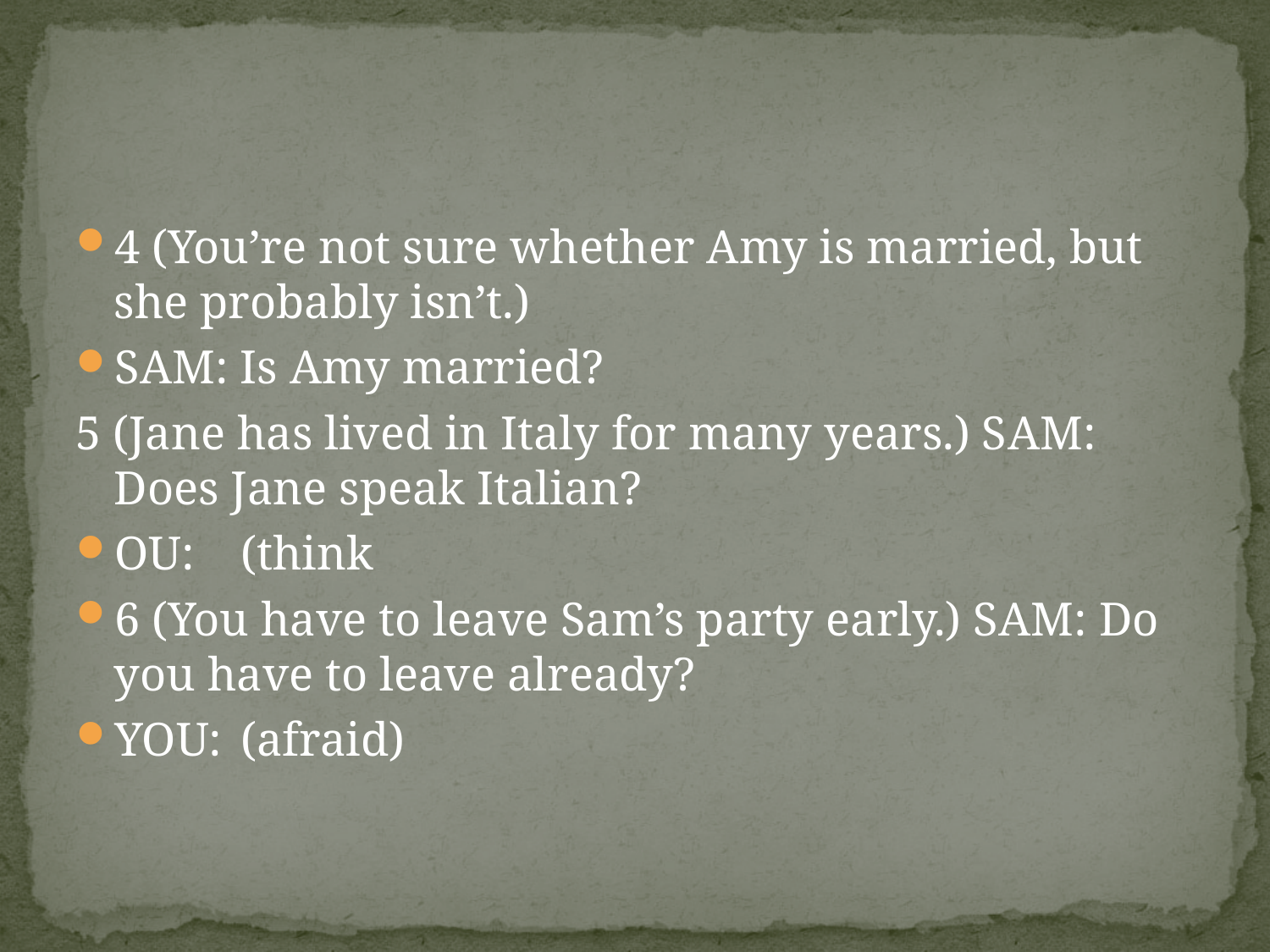

#
4 (You’re not sure whether Amy is married, but she probably isn’t.)
SaM: Is Amy married?
5 (Jane has lived in Italy for many years.) SaM: Does Jane speak Italian?
OU:	(think
6 (You have to leave Sam’s party early.) SaM: Do you have to leave already?
YOU:	(afraid)